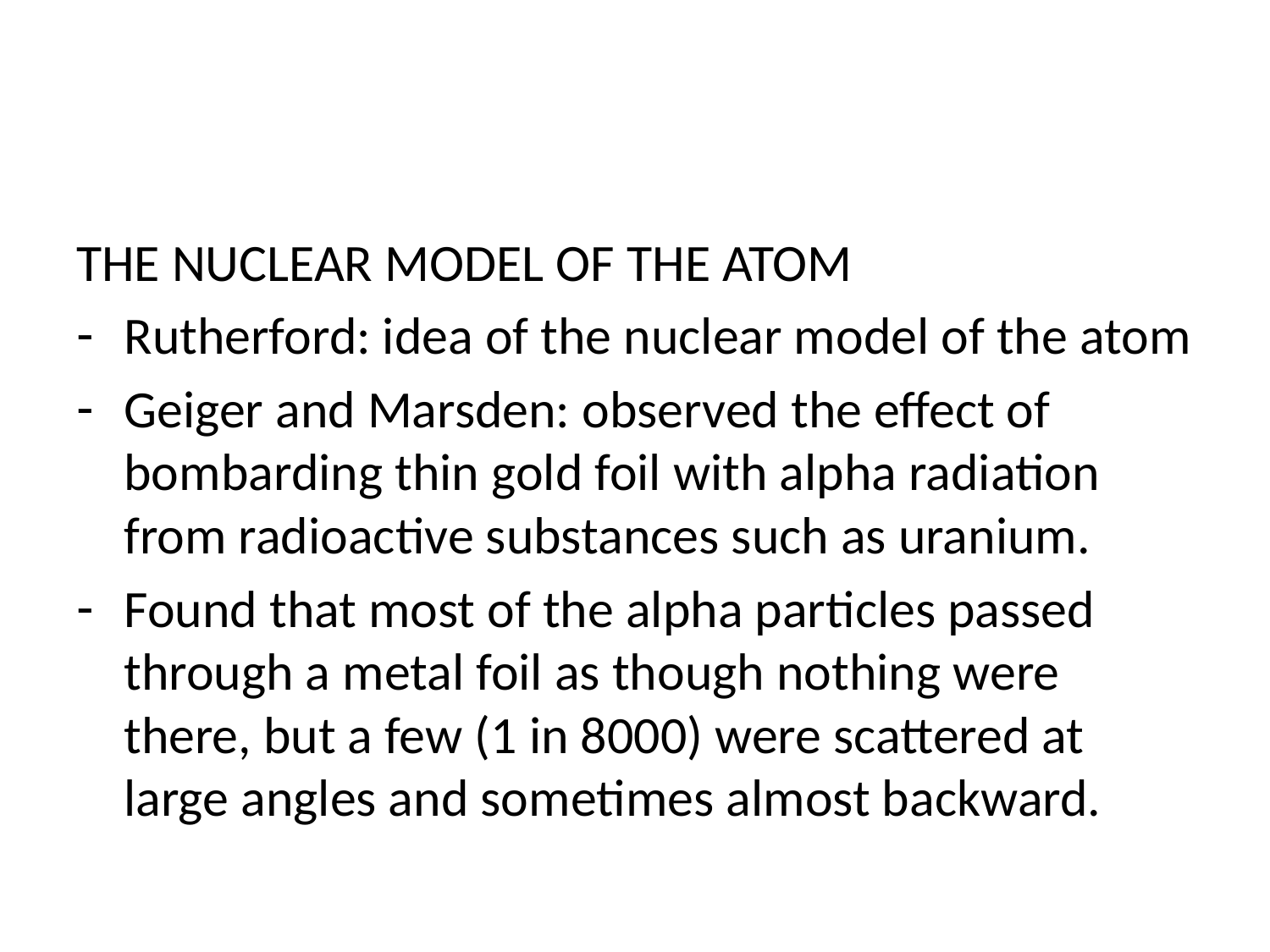

#
THE NUCLEAR MODEL OF THE ATOM
Rutherford: idea of the nuclear model of the atom
Geiger and Marsden: observed the effect of bombarding thin gold foil with alpha radiation from radioactive substances such as uranium.
Found that most of the alpha particles passed through a metal foil as though nothing were there, but a few (1 in 8000) were scattered at large angles and sometimes almost backward.